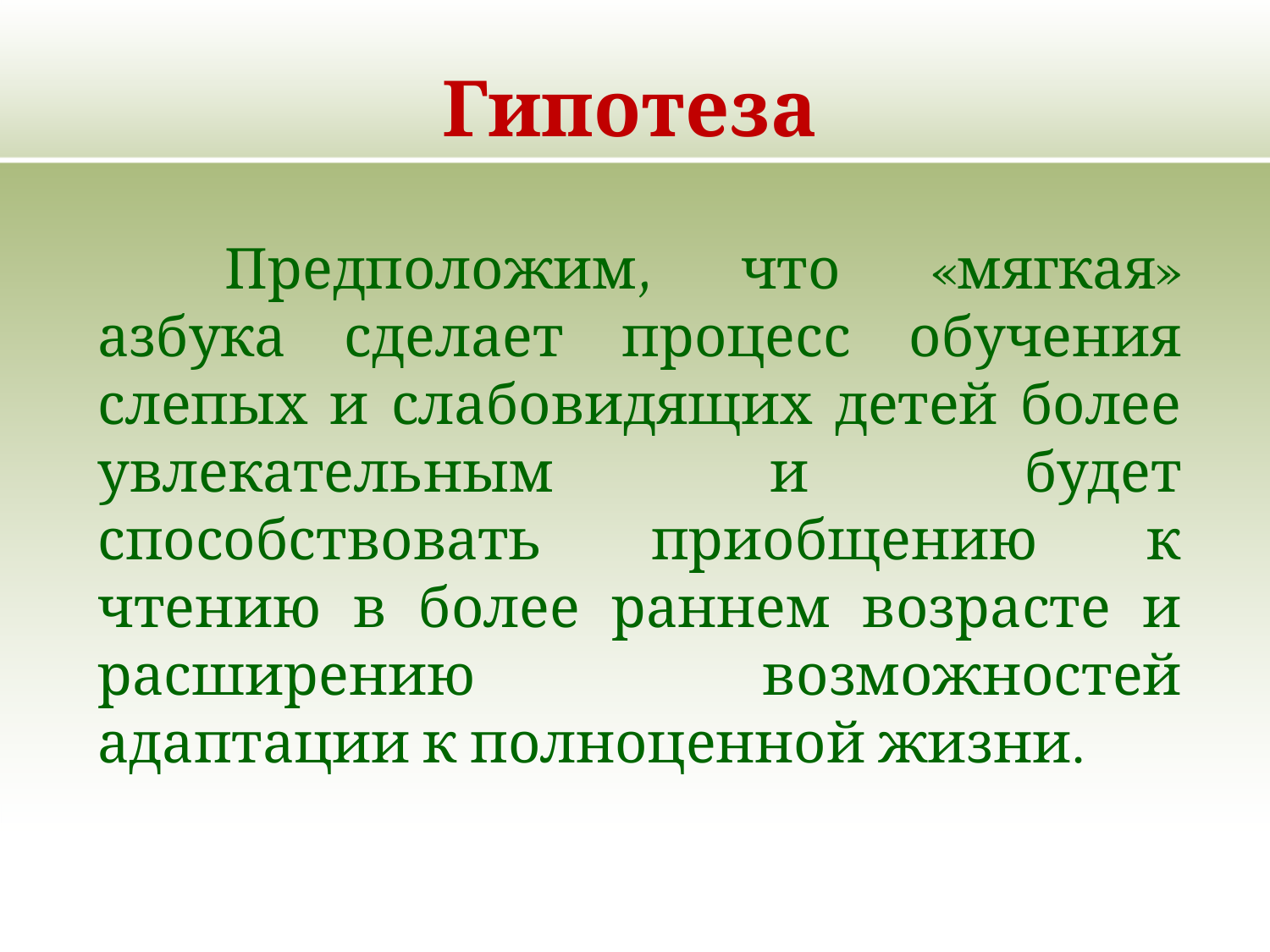

# Гипотеза
	Предположим, что «мягкая» азбука сделает процесс обучения слепых и слабовидящих детей более увлекательным и будет способствовать приобщению к чтению в более раннем возрасте и расширению возможностей адаптации к полноценной жизни.